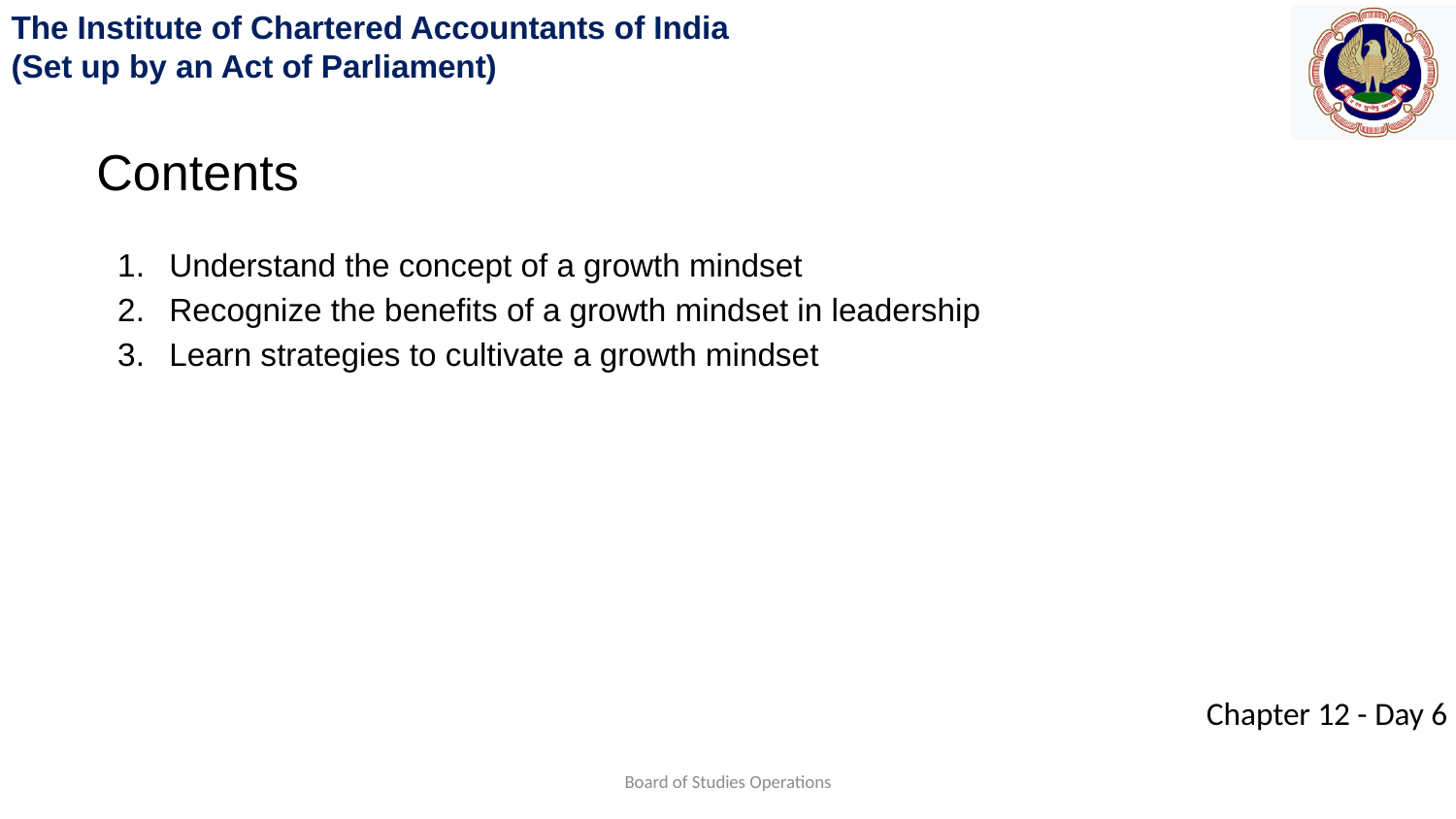

Contents
Understand the concept of a growth mindset
Recognize the benefits of a growth mindset in leadership
Learn strategies to cultivate a growth mindset
Board of Studies Operations